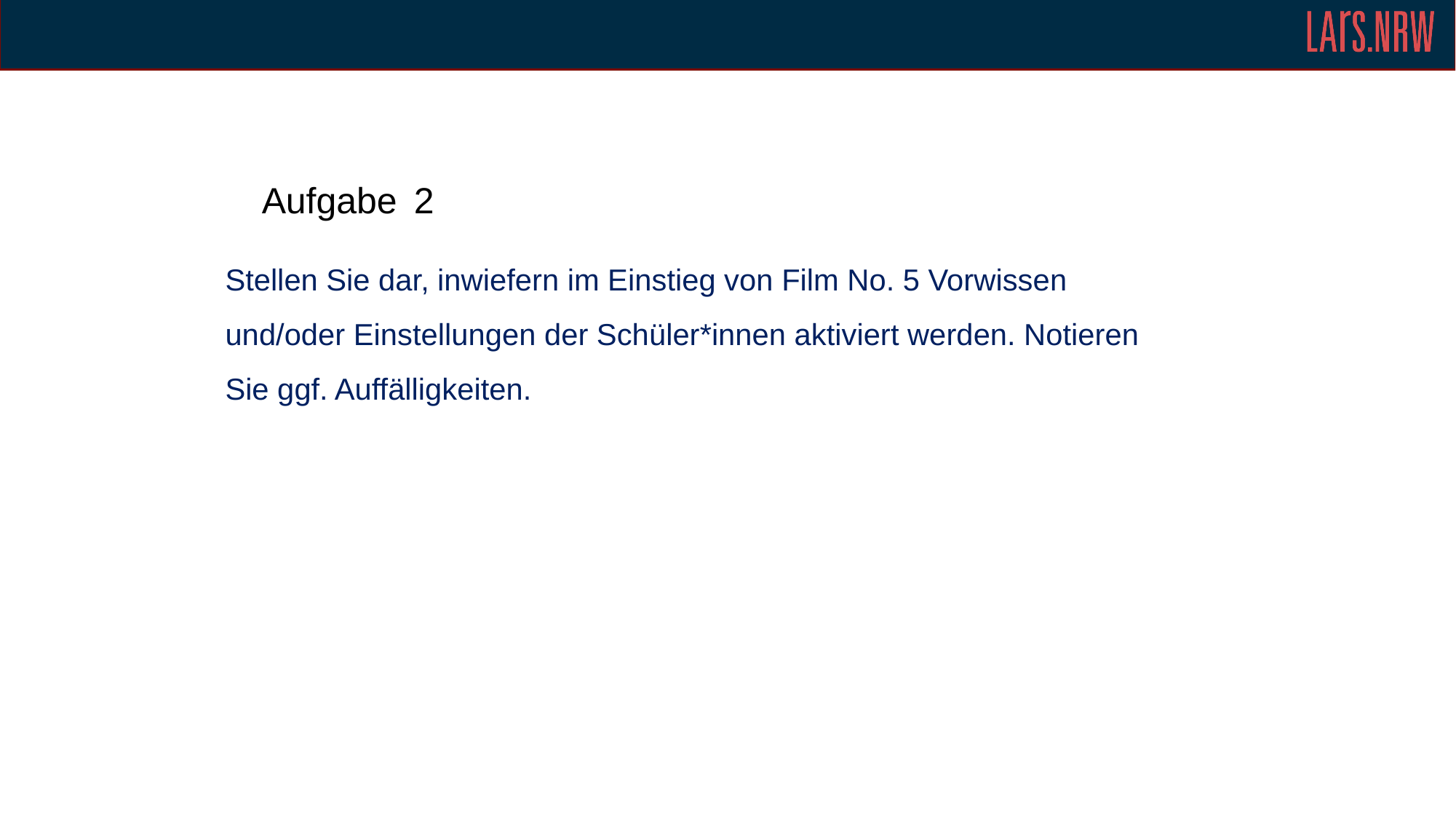

# Aufgabe 2
Stellen Sie dar, inwiefern im Einstieg von Film No. 5 Vorwissen und/oder Einstellungen der Schüler*innen aktiviert werden. Notieren Sie ggf. Auffälligkeiten.